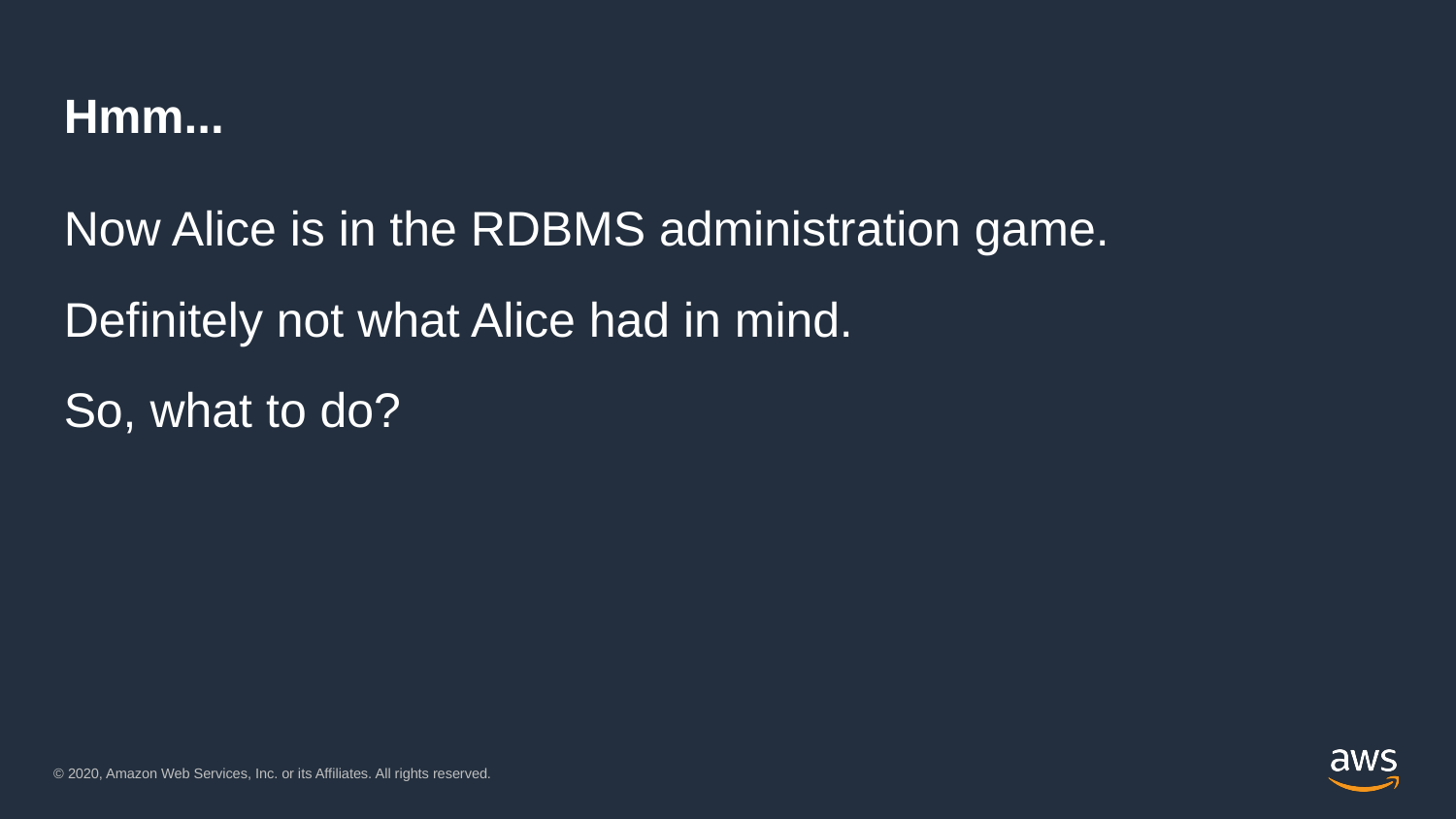

Hmm...
Now Alice is in the RDBMS administration game.
Definitely not what Alice had in mind.
So, what to do?